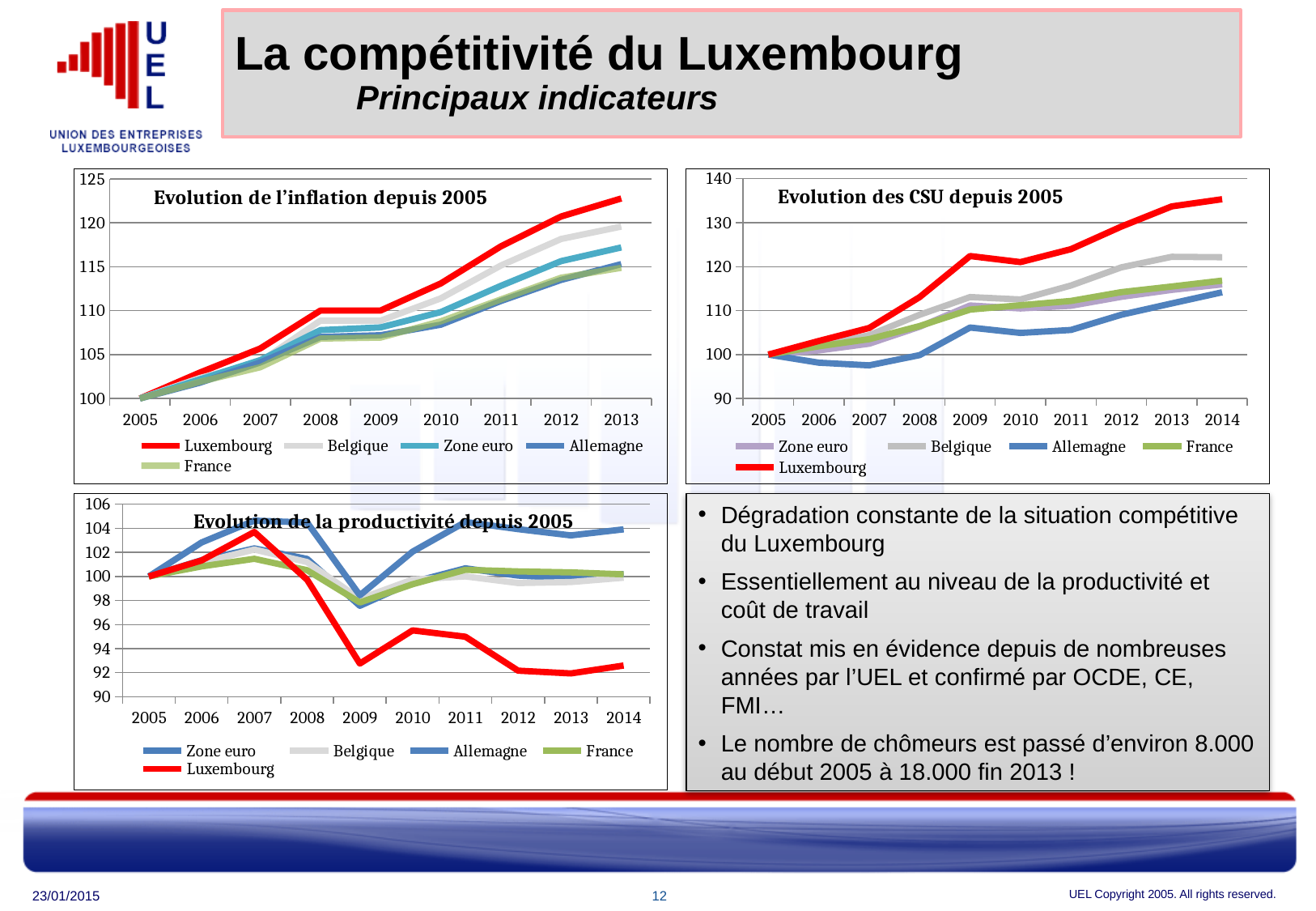

#
La compétitivité du Luxembourg
	Principaux indicateurs

[unsupported chart]

### Chart: Evolution des CSU depuis 2005

| Category | Zone euro | Belgique | Allemagne | France  | Luxembourg  |
|---|---|---|---|---|---|
| 2005.0 | 100.0 | 100.0 | 100.0 | 100.0 | 100.0 |
| 2006.0 | 100.9410090264346 | 102.1349759955269 | 98.16299133560845 | 101.8842294131326 | 103.099412272921 |
| 2007.0 | 102.480324704195 | 104.4132953014807 | 97.55464557702695 | 103.5067009682649 | 106.0557458292079 |
| 2008.0 | 106.3282128357474 | 109.0653514678036 | 99.87350955888745 | 106.5008873239064 | 113.0720535413088 |
| 2009.0 | 111.1754617375413 | 113.084411138028 | 106.1509986111504 | 110.2384200476705 | 122.413426738852 |
| 2010.0 | 110.5008536942354 | 112.5408733821811 | 104.9164678322118 | 111.2233684861796 | 121.0329312971562 |
| 2011.0 | 111.1026265363398 | 115.7083265850074 | 105.5983985390877 | 112.2051303751817 | 123.9674203458708 |
| 2012.0 | 113.1433974086826 | 119.8387373465007 | 109.0603777978847 | 114.2086993484456 | 129.1165328143509 |
| 2013.0 | 114.716812876387 | 122.2429832498576 | 111.6388338682742 | 115.4932618530997 | 133.7006821986073 |
| 2014.0 | 115.9720339533233 | 122.1413211400009 | 114.1754538676169 | 116.8228154337634 | 135.3285695570391 |

### Chart: Evolution de la productivité depuis 2005

| Category | Zone euro  | Belgique  | Allemagne  | France  | Luxembourg  |
|---|---|---|---|---|---|
| 2005.0 | 100.0 | 100.0 | 100.0 | 100.0 | 100.0 |
| 2006.0 | 101.348803022117 | 101.1536901678137 | 102.8188537622238 | 100.8327906012749 | 101.3254833650009 |
| 2007.0 | 102.3267909641762 | 102.237507411976 | 104.6353663178878 | 101.4639174943691 | 103.694109627831 |
| 2008.0 | 101.4563121097232 | 101.1954008695584 | 104.4797397675219 | 100.5205383259133 | 99.72923155793703 |
| 2009.0 | 97.5601315537664 | 98.13780641572365 | 98.43263301055649 | 97.8389636836772 | 92.75840338228898 |
| 2010.0 | 99.52803408126528 | 99.7436546183972 | 102.0582277726118 | 99.35401282656078 | 95.52131402374935 |
| 2011.0 | 100.6761244906205 | 100.0053106514028 | 104.5263060792242 | 100.5502198404752 | 94.99518205297865 |
| 2012.0 | 100.0711551792936 | 99.45363248745433 | 103.9281587273324 | 100.4151701166283 | 92.17027607276866 |
| 2013.0 | 99.8456814845729 | 99.5349379290549 | 103.409194986448 | 100.3360989274583 | 91.94232716118637 |
| 2014.0 | 100.1954952536872 | 99.89493621833154 | 103.9124382902757 | 100.1763991749671 | 92.59474375381134 |
Dégradation constante de la situation compétitive du Luxembourg
Essentiellement au niveau de la productivité et coût de travail
Constat mis en évidence depuis de nombreuses années par l’UEL et confirmé par OCDE, CE, FMI…
Le nombre de chômeurs est passé d’environ 8.000 au début 2005 à 18.000 fin 2013 !
23/01/2015